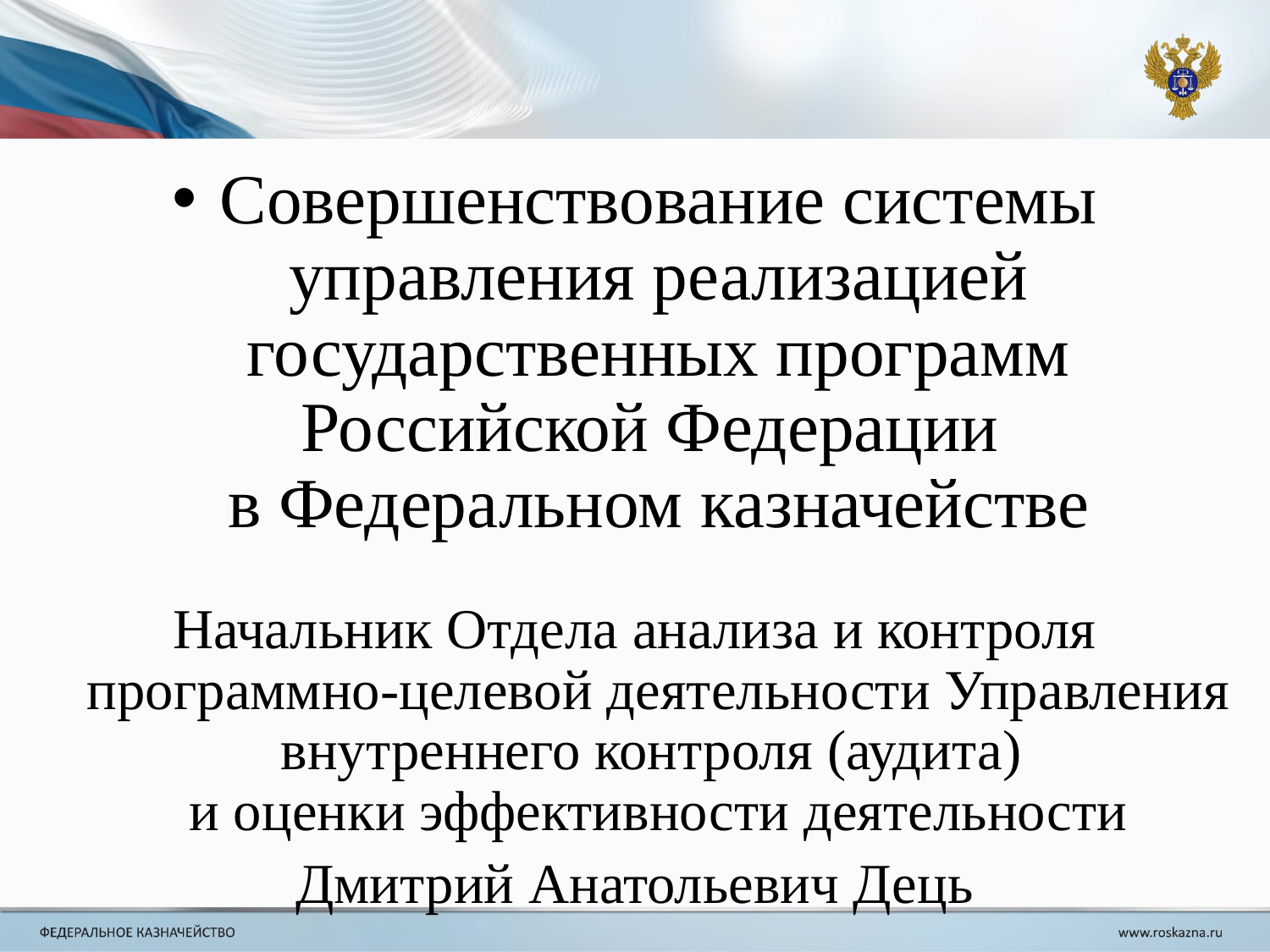

# Совершенствование системы управления реализацией государственных программ Российской Федерации в Федеральном казначействе

Начальник Отдела анализа и контроля программно-целевой деятельности Управления внутреннего контроля (аудита)
и оценки эффективности деятельности
Дмитрий Анатольевич Дець

г. Москва, декабрь 2015 года